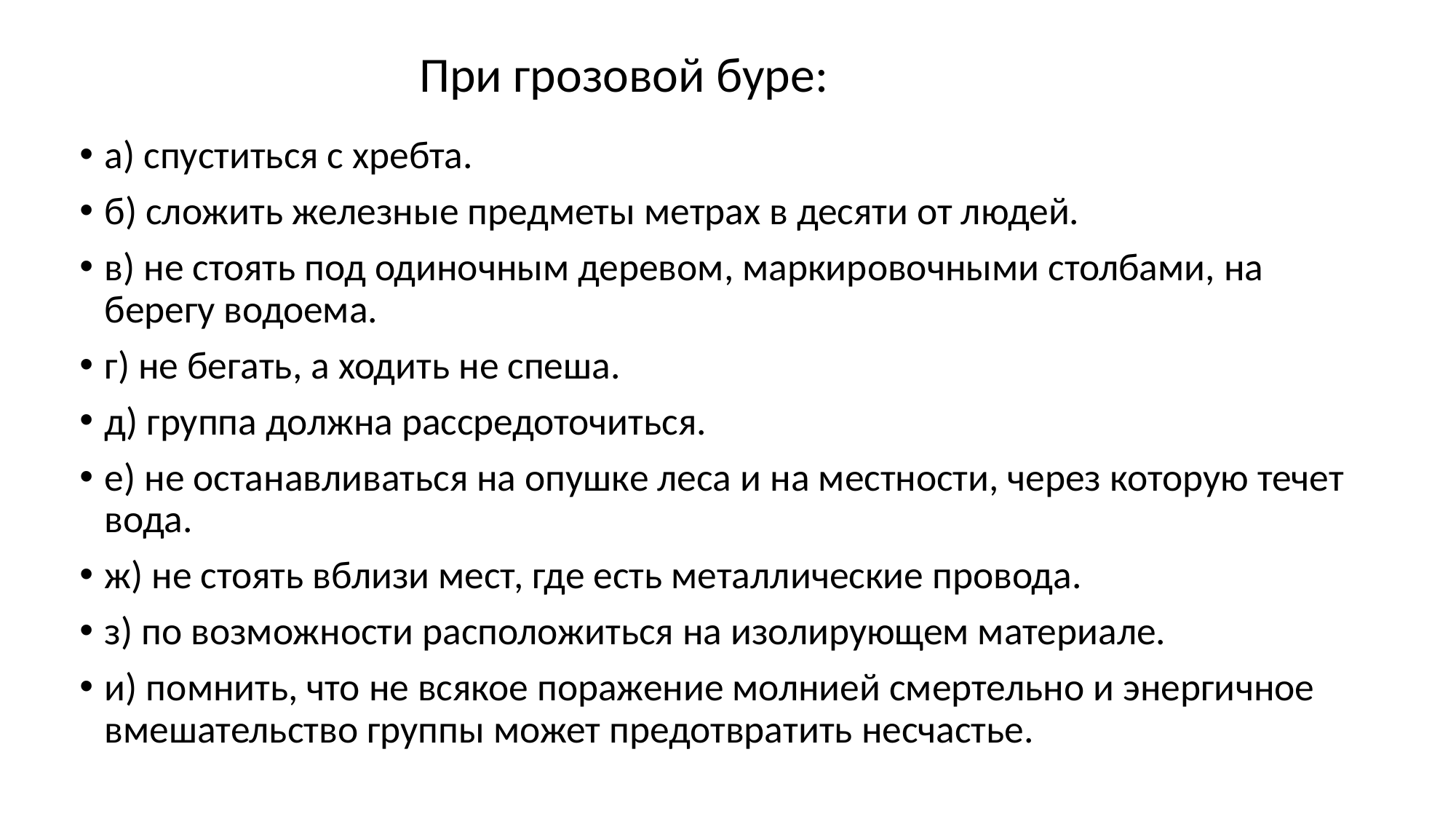

# При грозовой буре:
а) спуститься с хребта.
б) сложить железные предметы метрах в десяти от людей.
в) не стоять под одиночным деревом, маркировочными столбами, на берегу водоема.
г) не бегать, а ходить не спеша.
д) группа должна рассредоточиться.
е) не останавливаться на опушке леса и на местности, через которую течет вода.
ж) не стоять вблизи мест, где есть металлические провода.
з) по возможности расположиться на изолирующем материале.
и) помнить, что не всякое поражение молнией смертельно и энергичное вмешательство группы может предотвратить несчастье.